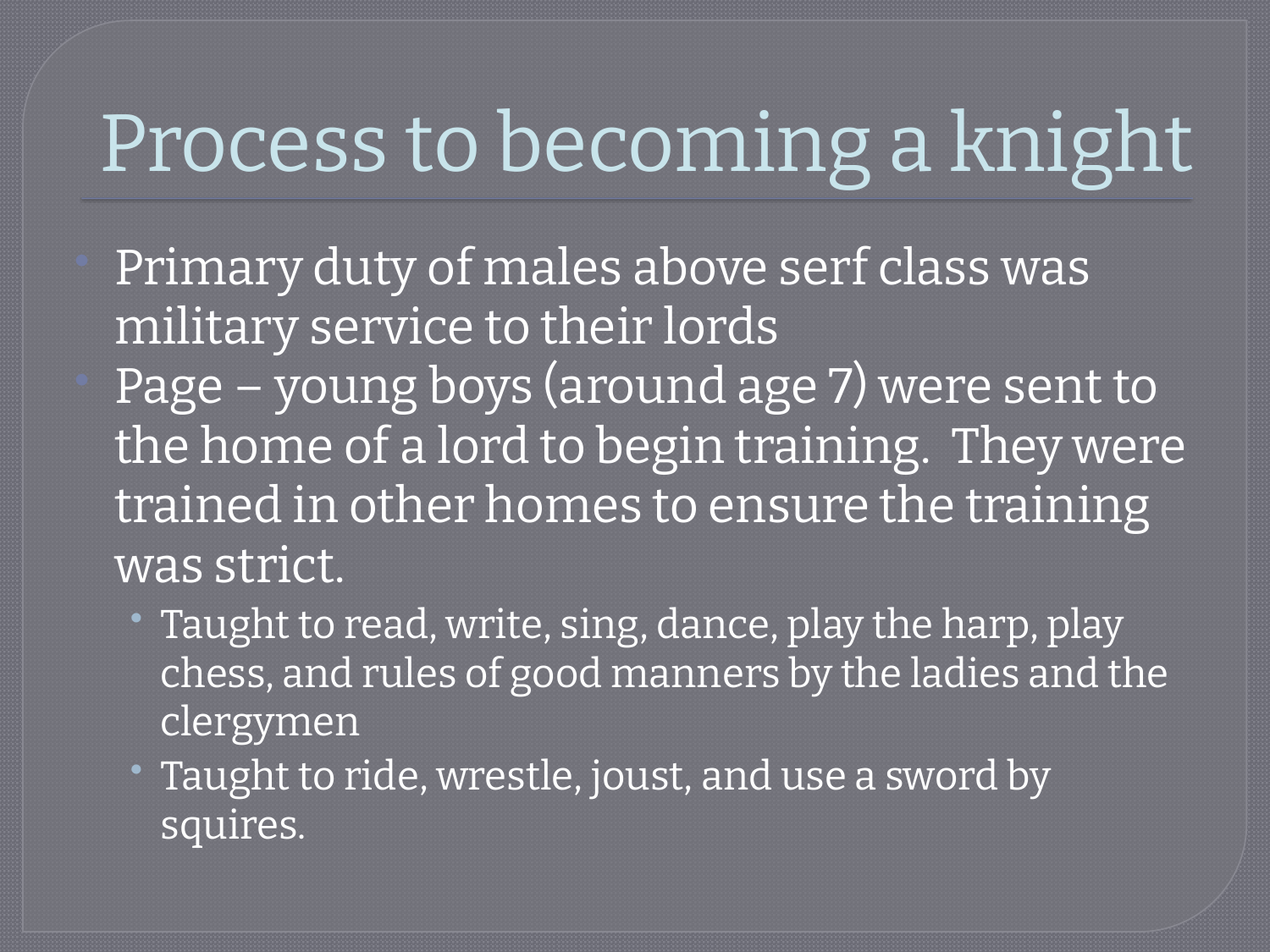

# Process to becoming a knight
Primary duty of males above serf class was military service to their lords
Page – young boys (around age 7) were sent to the home of a lord to begin training.  They were trained in other homes to ensure the training was strict.
Taught to read, write, sing, dance, play the harp, play chess, and rules of good manners by the ladies and the clergymen
Taught to ride, wrestle, joust, and use a sword by squires.